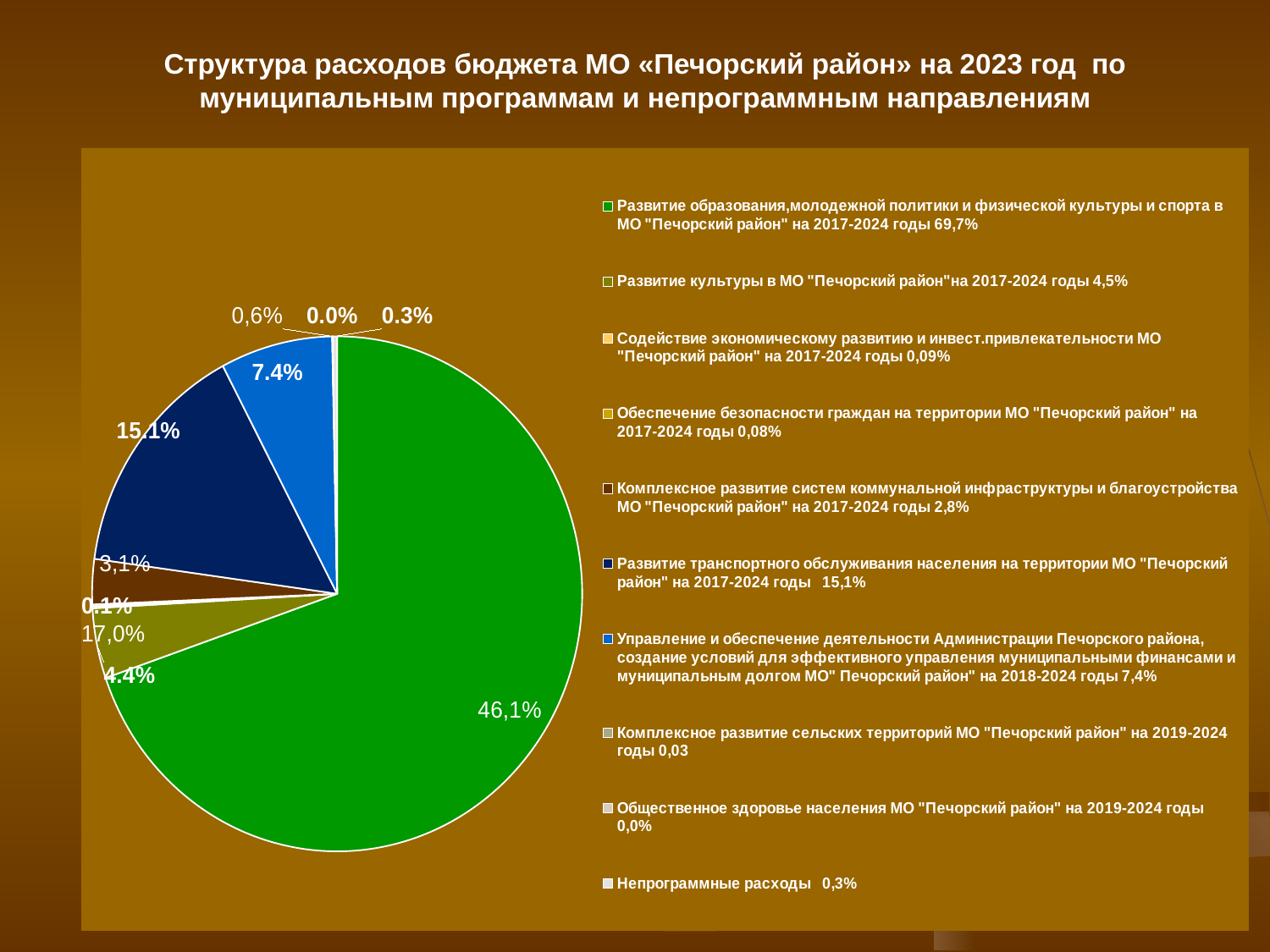

# Структура расходов бюджета МО «Печорский район» на 2023 год  по муниципальным программам и непрограммным направлениям

### Chart

| Category |  |
|---|---|
| Развитие образования,молодежной политики и физической культуры и спорта в МО "Печорский район" на 2017-2024 годы 69,7% | 551121.1999999997 |
| Развитие культуры в МО "Печорский район"на 2017-2024 годы 4,5% | 34797.2 |
| Содействие экономическому развитию и инвест.привлекательности МО "Печорский район" на 2017-2024 годы 0,09% | 961.0 |
| Обеспечение безопасности граждан на территории МО "Печорский район" на 2017-2024 годы 0,08% | 926.8 |
| Комплексное развитие систем коммунальной инфраструктуры и благоустройства МО "Печорский район" на 2017-2024 годы 2,8% | 22379.0 |
| Развитие транспортного обслуживания населения на территории МО "Печорский район" на 2017-2024 годы   15,1% | 119465.0 |
| Управление и обеспечение деятельности Администрации Печорского района, создание условий для эффективного управления муниципальными финансами и муниципальным долгом МО" Печорский район" на 2018-2024 годы 7,4% | 58478.5 |
| Комплексное развитие сельских территорий МО "Печорский район" на 2019-2024 годы 0,03 | 220.0 |
| Общественное здоровье населения МО "Печорский район" на 2019-2024 годы   0,0% | 9.0 |
| Непрограммные расходы   0,3% | 2343.2 |

### Chart

| Category |
|---|